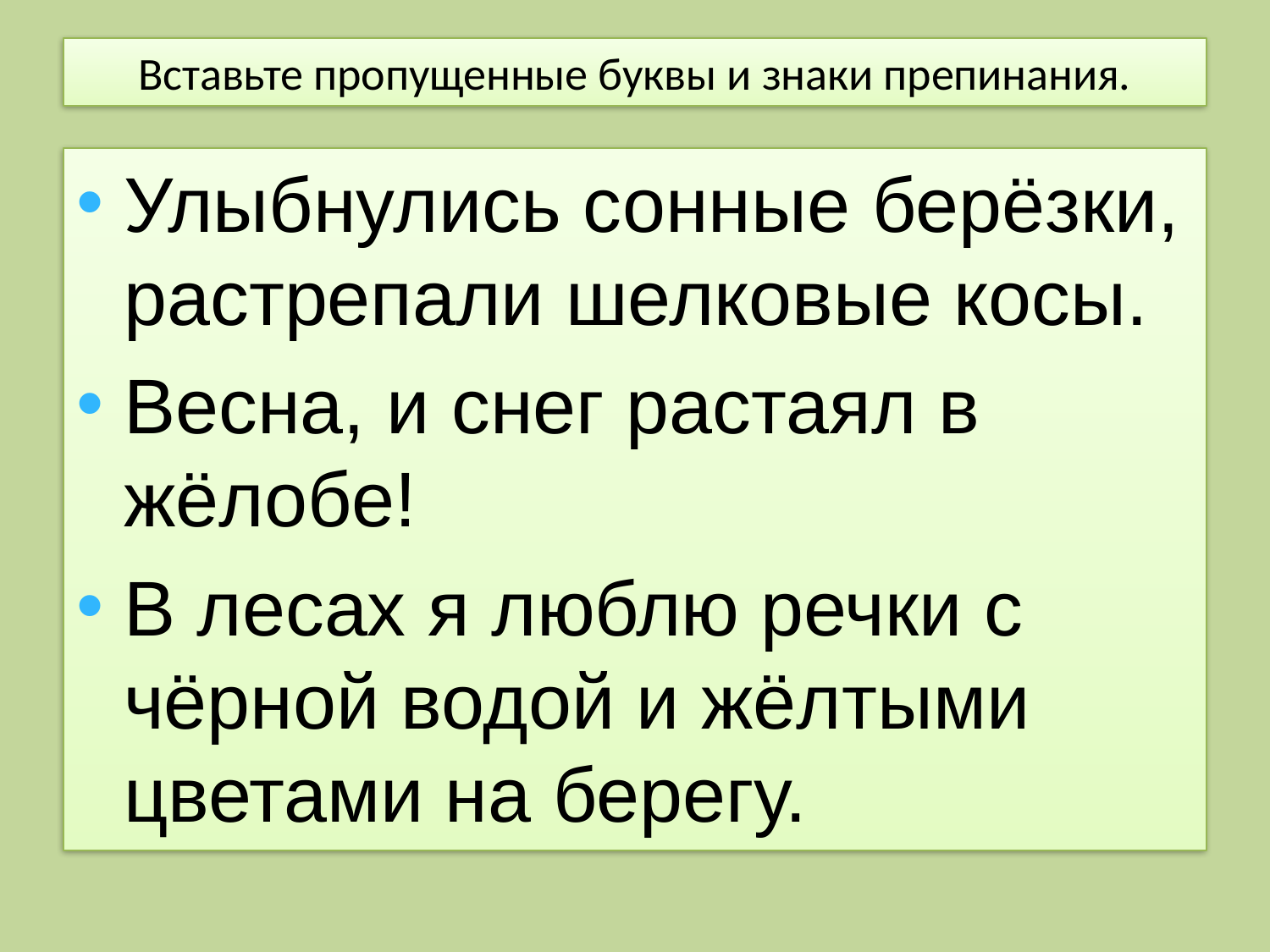

# Вставьте пропущенные буквы и знаки препинания.
Улыбнулись сонные берёзки, растрепали шелковые косы.
Весна, и снег растаял в жёлобе!
В лесах я люблю речки с чёрной водой и жёлтыми цветами на берегу.